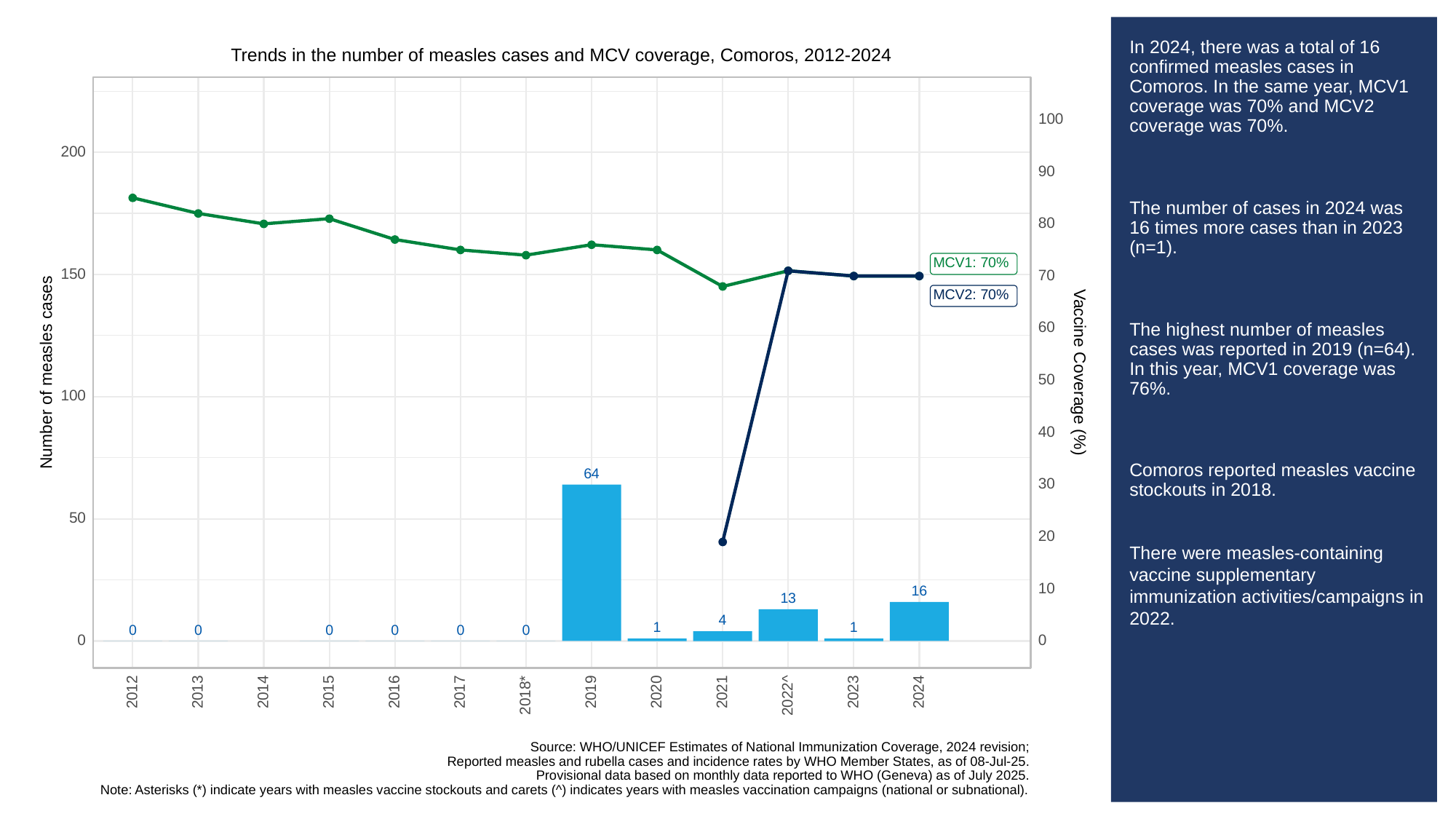

# In 2024, there was a total of 16 confirmed measles cases in Comoros. In the same year, MCV1 coverage was 70% and MCV2 coverage was 70%.

The number of cases in 2024 was 16 times more cases than in 2023 (n=1).

The highest number of measles cases was reported in 2019 (n=64). In this year, MCV1 coverage was 76%.

Comoros reported measles vaccine stockouts in 2018.

There were measles-containing vaccine supplementary immunization activities/campaigns in 2022.

Trends in the number of measles cases and MCV coverage, Comoros, 2012-2024

100
200

90

80

MCV1: 70%

150
70

MCV2: 70%
60

Vaccine Coverage (%)
Number of measles cases
50
100

40

64
30

50

20

10
16
13

4
1
1
0
0
0
0
0
0

0
0

2013
2023
2012
2014
2015
2016
2017
2019
2020
2021
2024
2018*
2022^
Source: WHO/UNICEF Estimates of National Immunization Coverage, 2024 revision;
Reported measles and rubella cases and incidence rates by WHO Member States, as of 08-Jul-25.
Provisional data based on monthly data reported to WHO (Geneva) as of July 2025.
Note: Asterisks (*) indicate years with measles vaccine stockouts and carets (^) indicates years with measles vaccination campaigns (national or subnational).